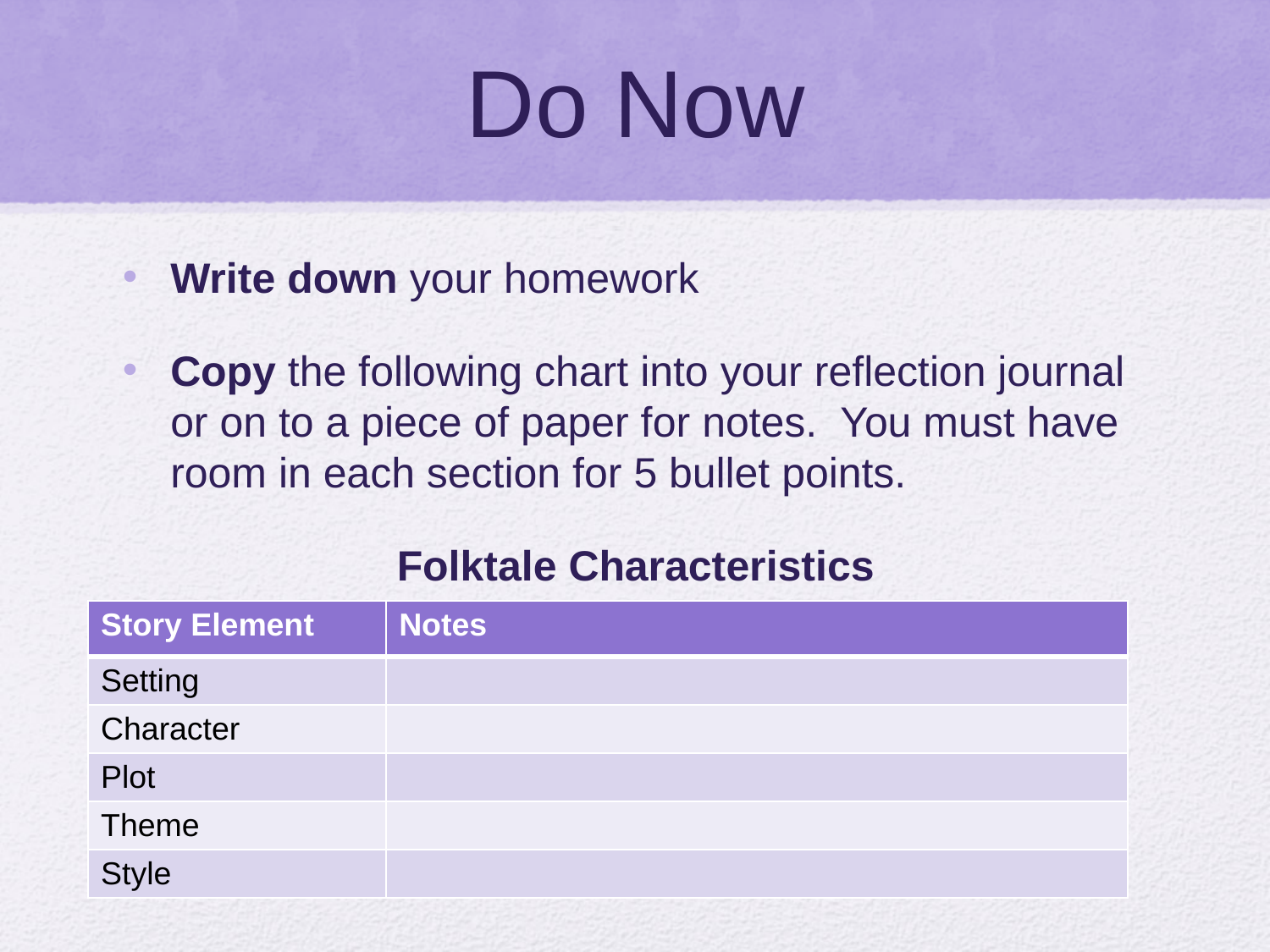

# Do Now
Write down your homework
Copy the following chart into your reflection journal or on to a piece of paper for notes.  You must have room in each section for 5 bullet points.
Folktale Characteristics
| Story Element | Notes |
| --- | --- |
| Setting |  |
| Character |  |
| Plot |  |
| Theme |  |
| Style |  |